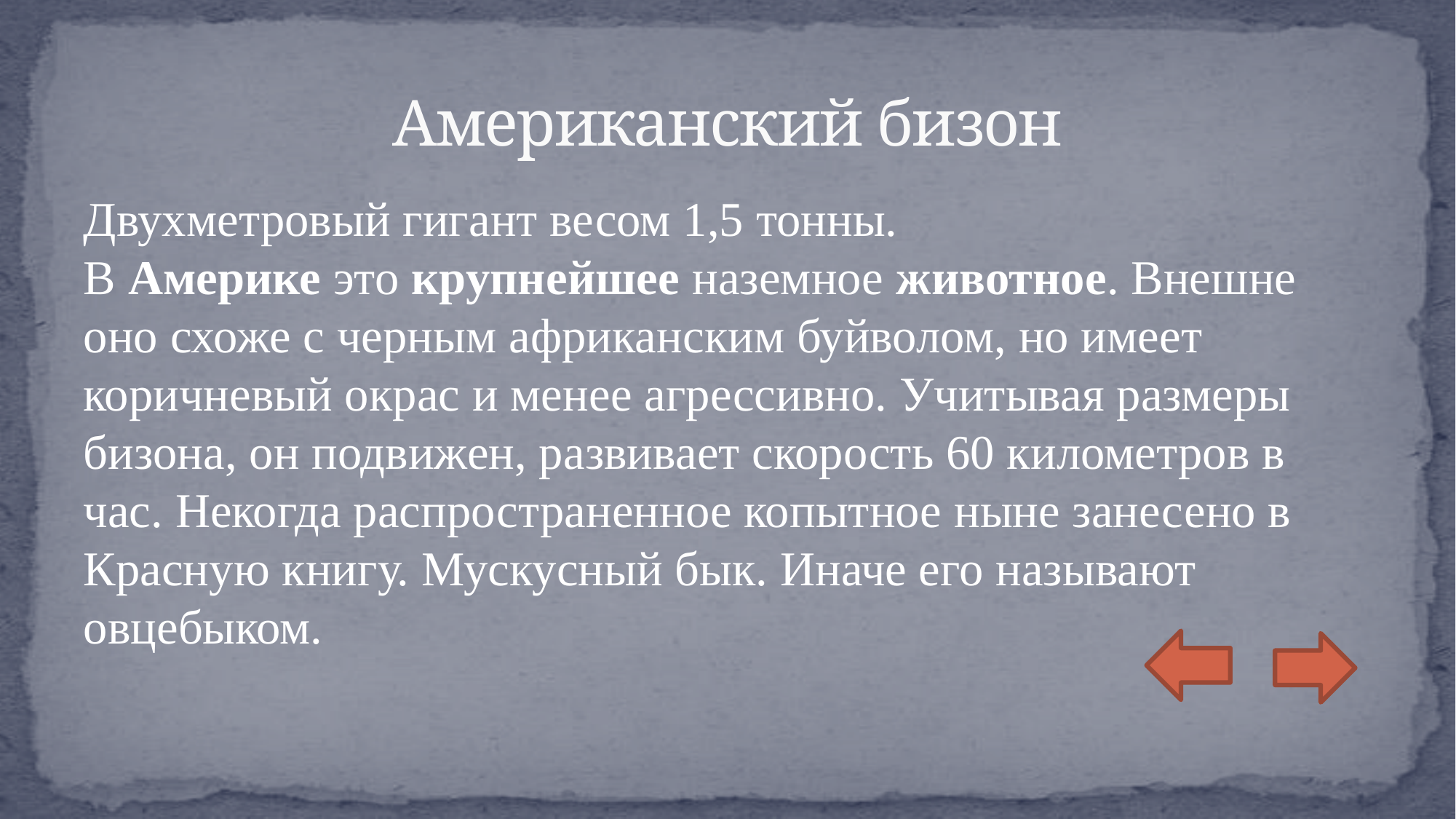

# Американский бизон
Двухметровый гигант весом 1,5 тонны. В Америке это крупнейшее наземное животное. Внешне оно схоже с черным африканским буйволом, но имеет коричневый окрас и менее агрессивно. Учитывая размеры бизона, он подвижен, развивает скорость 60 километров в час. Некогда распространенное копытное ныне занесено в Красную книгу. Мускусный бык. Иначе его называют овцебыком.